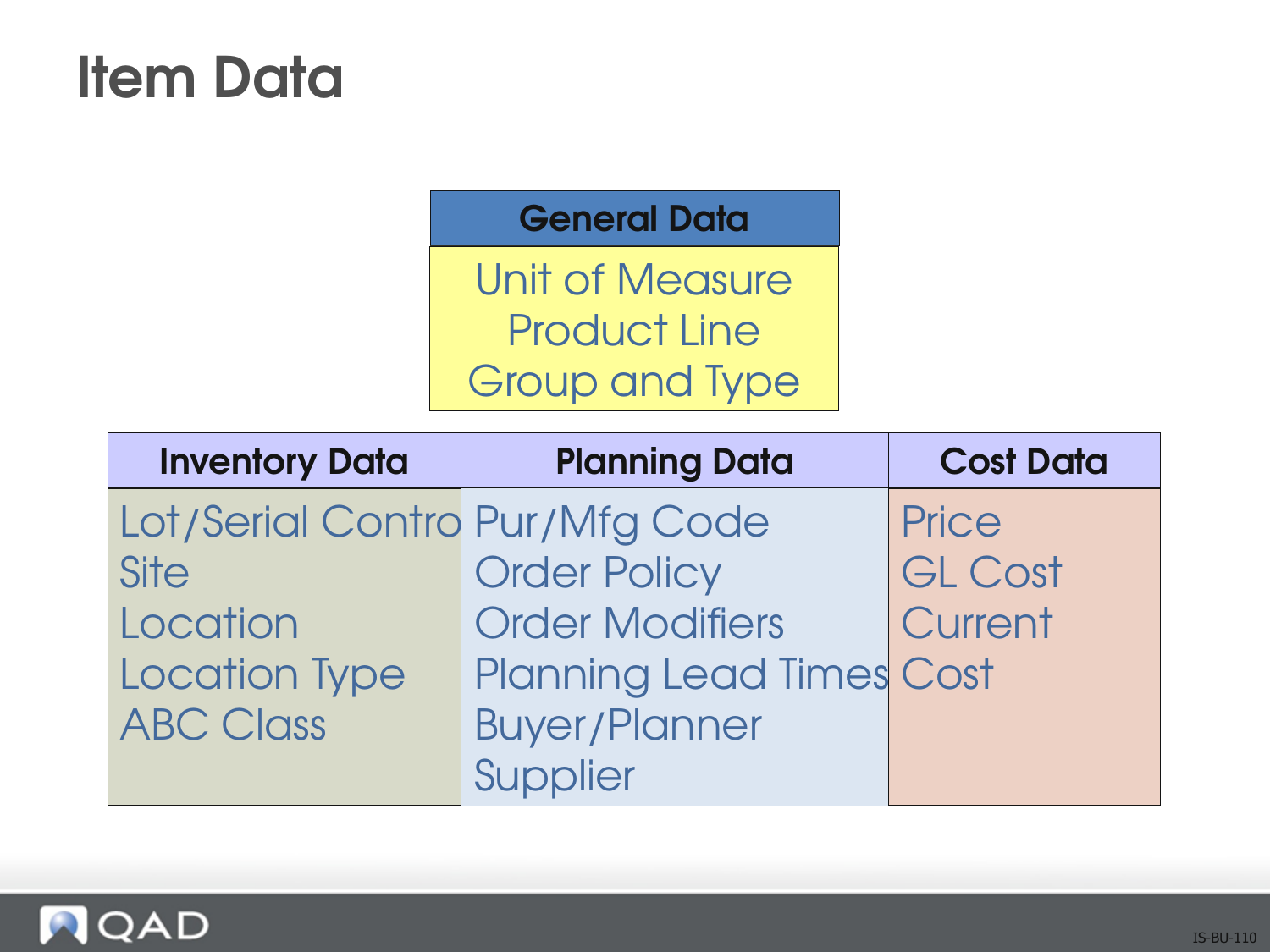

# Item Data
General Data
Unit of Measure
Product Line
Group and Type
Inventory Data
Planning Data
Cost Data
Lot/Serial Control
Site
Location
Location Type
ABC Class

Pur/Mfg Code
Order Policy
Order Modifiers
Planning Lead Times
Buyer/Planner
Supplier
Price
GL Cost
Current Cost

IS-BU-110